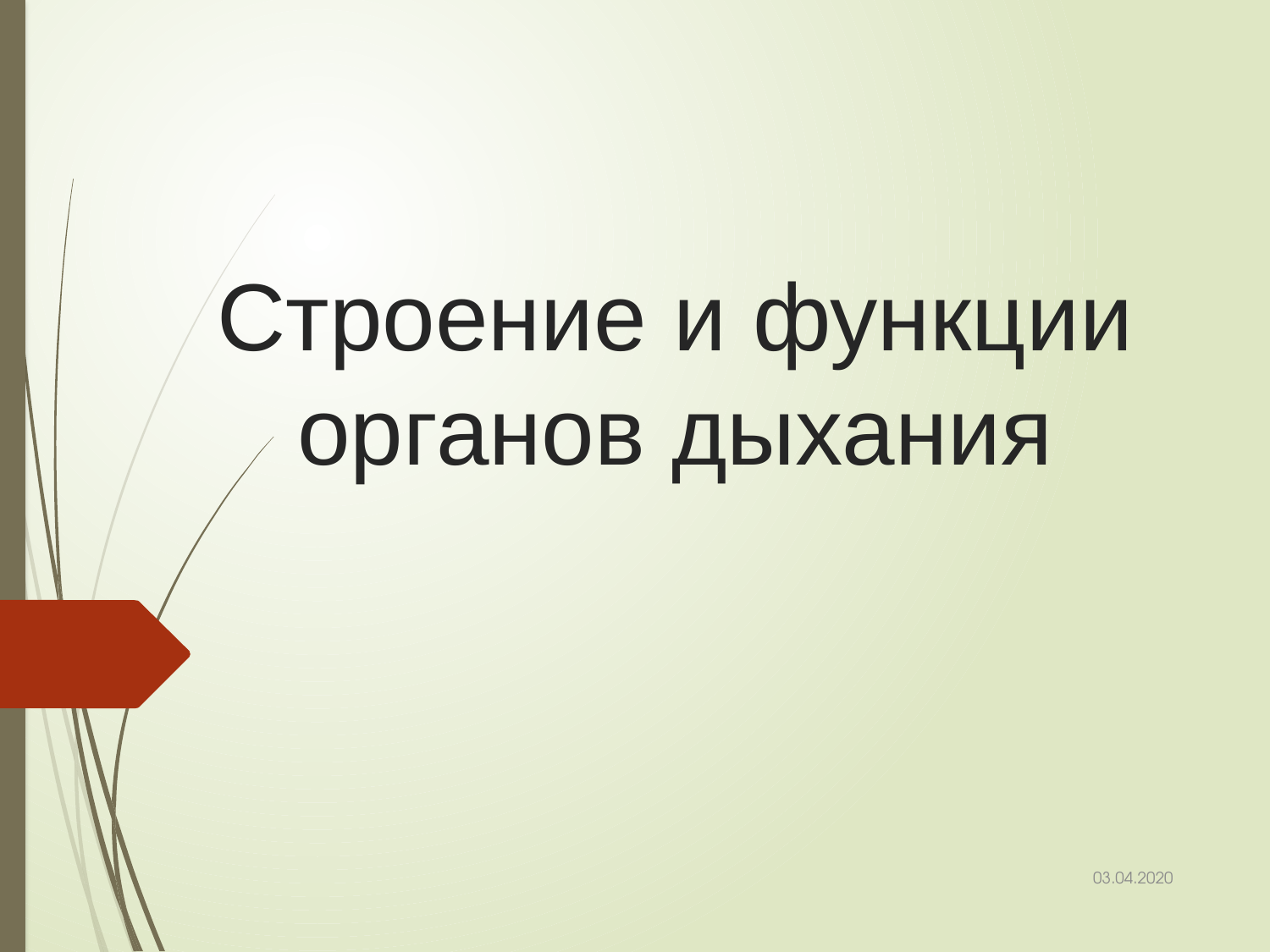

# Строение и функции органов дыхания

03.04.2020